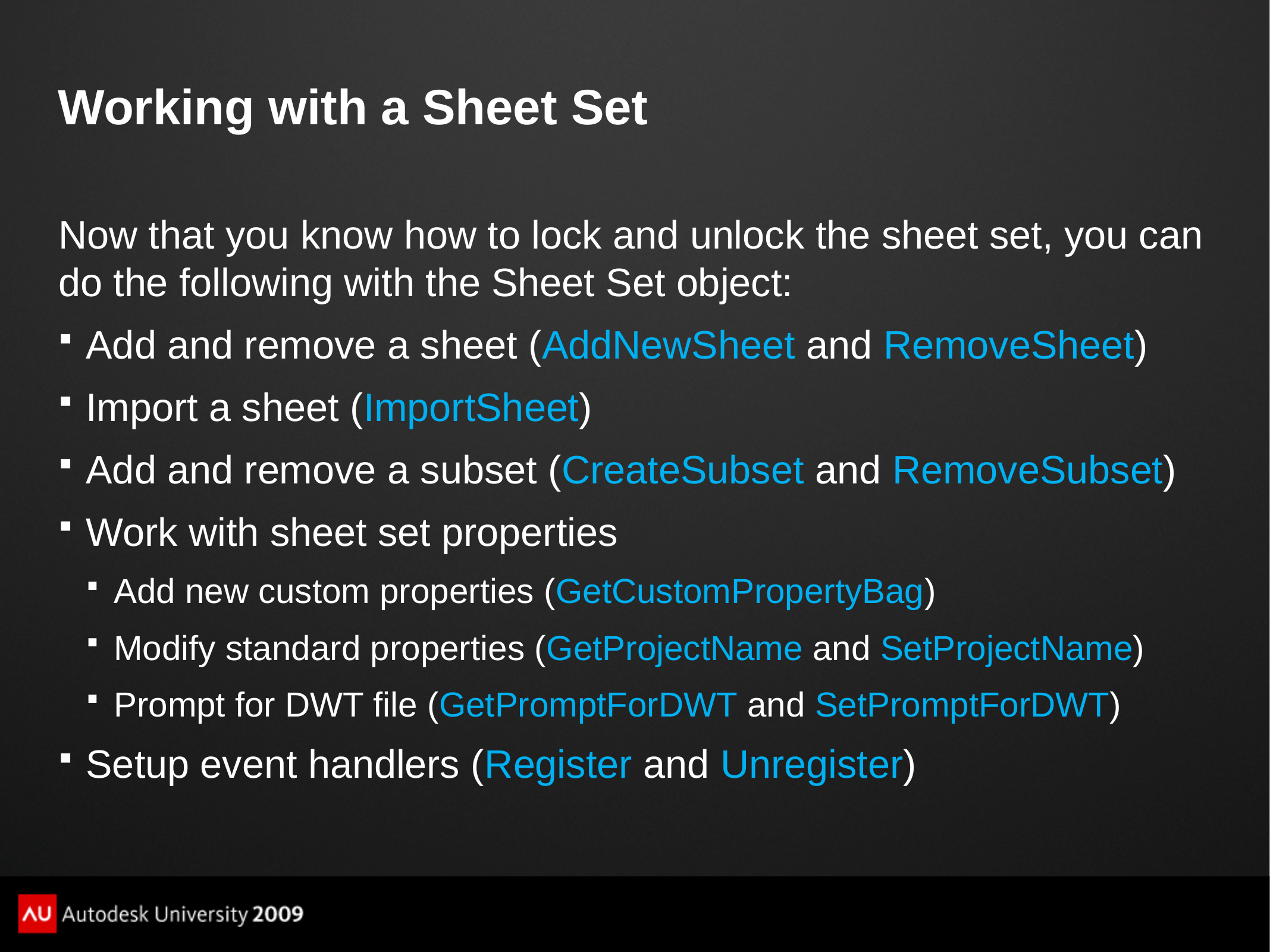

# Working with a Sheet Set
Now that you know how to lock and unlock the sheet set, you can do the following with the Sheet Set object:
Add and remove a sheet (AddNewSheet and RemoveSheet)
Import a sheet (ImportSheet)
Add and remove a subset (CreateSubset and RemoveSubset)
Work with sheet set properties
Add new custom properties (GetCustomPropertyBag)
Modify standard properties (GetProjectName and SetProjectName)
Prompt for DWT file (GetPromptForDWT and SetPromptForDWT)
Setup event handlers (Register and Unregister)